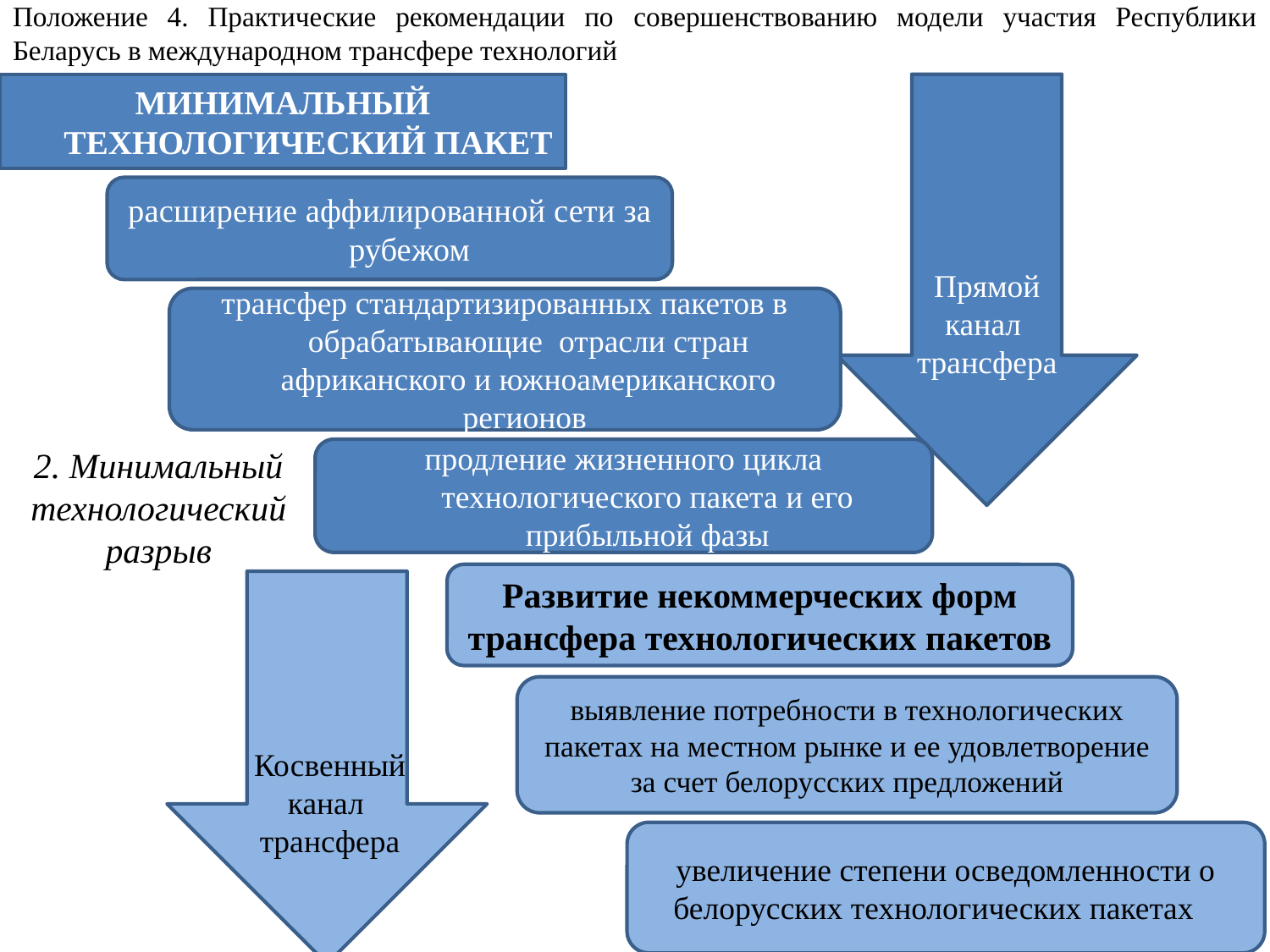

Положение 4. Практические рекомендации по совершенствованию модели участия Республики Беларусь в международном трансфере технологий

МИНИМАЛЬНЫЙ ТЕХНОЛОГИЧЕСКИЙ ПАКЕТ

Прямой канал
трансфера
расширение аффилированной сети за рубежом
трансфер стандартизированных пакетов в обрабатывающие  отрасли стран африканского и южноамериканского регионов
продление жизненного цикла технологического пакета и его прибыльной фазы
Развитие некоммерческих форм трансфера технологических пакетов
выявление потребности в технологических пакетах на местном рынке и ее удовлетворение за счет белорусских предложений
увеличение степени осведомленности о белорусских технологических пакетах

Косвенный канал
трансфера
2. Минимальный технологический разрыв
46